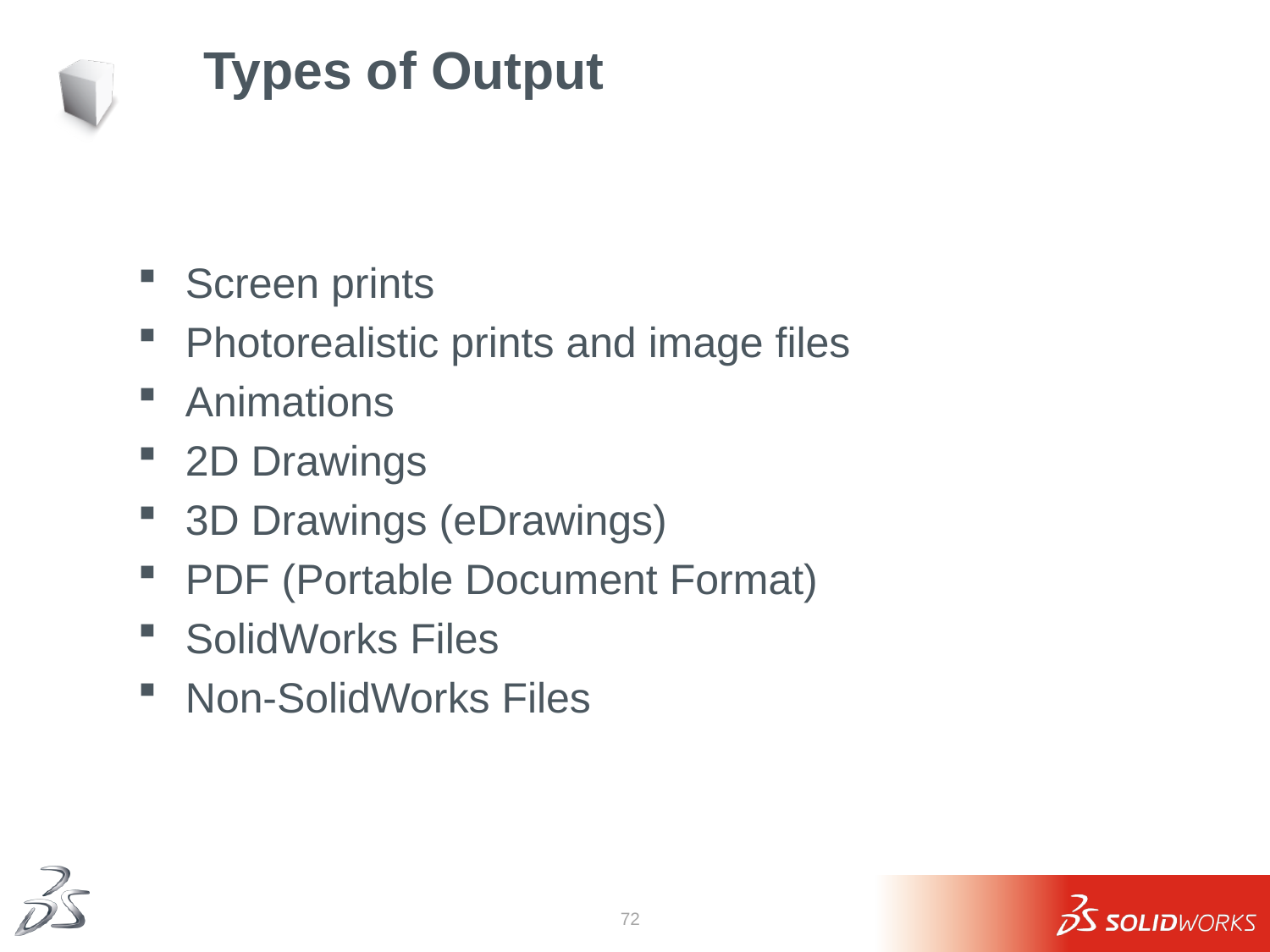

# Types of Output
Screen prints
Photorealistic prints and image files
Animations
2D Drawings
3D Drawings (eDrawings)
PDF (Portable Document Format)
SolidWorks Files
Non-SolidWorks Files